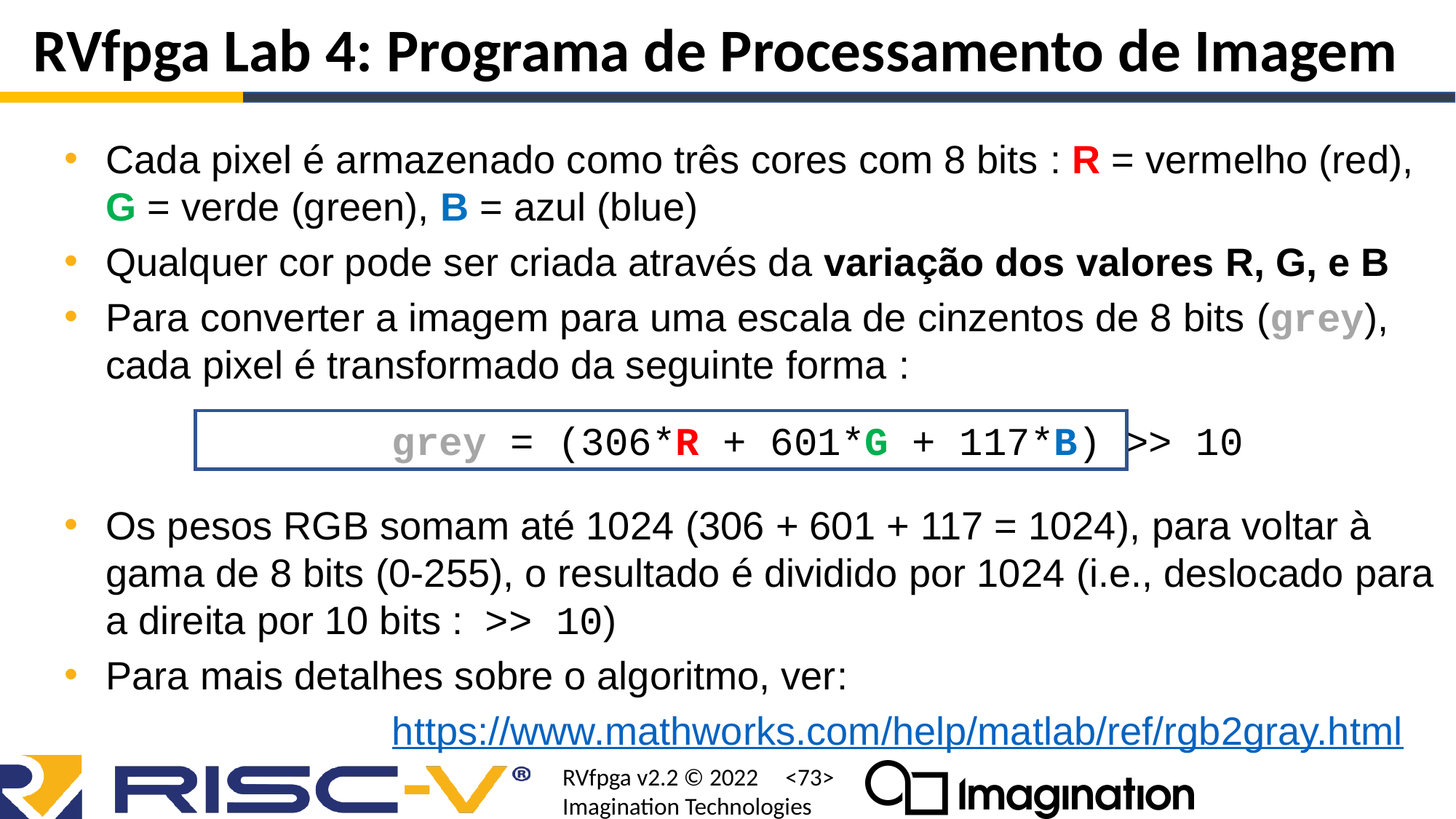

# RVfpga Lab 4: Programa de Processamento de Imagem
Cada pixel é armazenado como três cores com 8 bits : R = vermelho (red), G = verde (green), B = azul (blue)
Qualquer cor pode ser criada através da variação dos valores R, G, e B
Para converter a imagem para uma escala de cinzentos de 8 bits (grey), cada pixel é transformado da seguinte forma :

			grey = (306*R + 601*G + 117*B) >> 10

Os pesos RGB somam até 1024 (306 + 601 + 117 = 1024), para voltar à gama de 8 bits (0-255), o resultado é dividido por 1024 (i.e., deslocado para a direita por 10 bits :  >> 10)
Para mais detalhes sobre o algoritmo, ver:
			https://www.mathworks.com/help/matlab/ref/rgb2gray.html